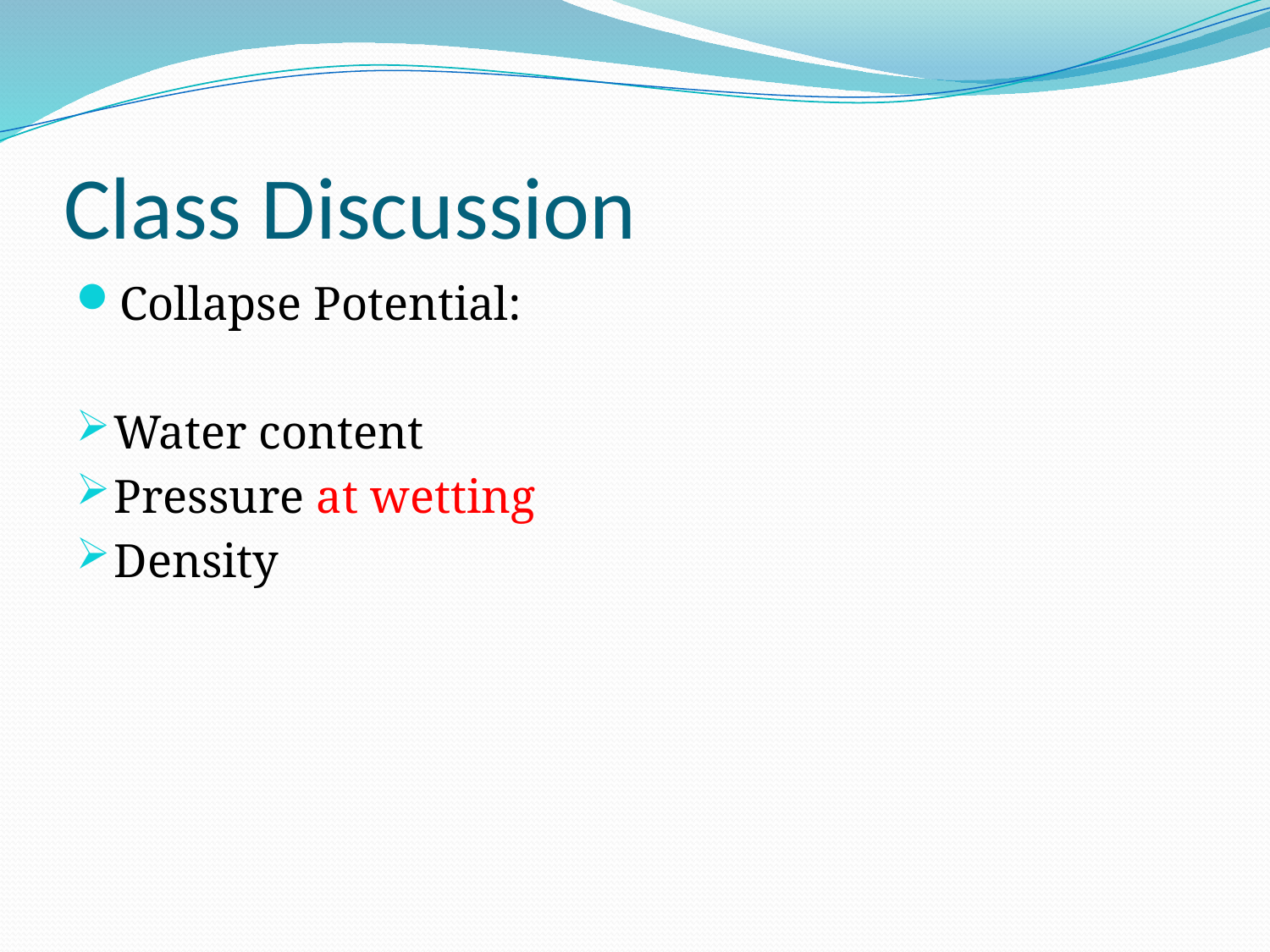

# Class Discussion
Collapse Potential:

Water content
Pressure at wetting
Density